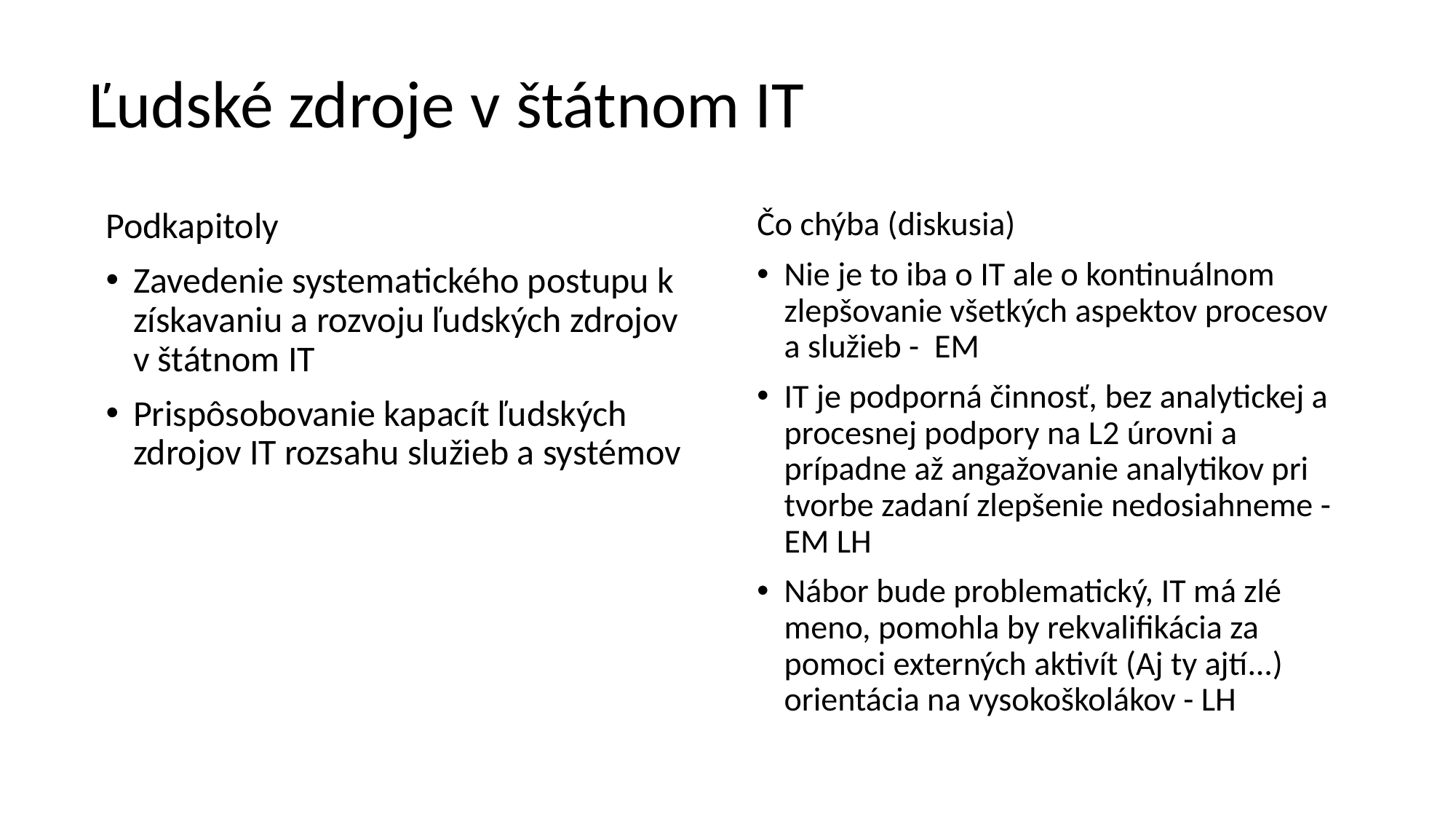

# Ľudské zdroje v štátnom IT
Podkapitoly
Zavedenie systematického postupu k získavaniu a rozvoju ľudských zdrojov v štátnom IT
Prispôsobovanie kapacít ľudských zdrojov IT rozsahu služieb a systémov
Čo chýba (diskusia)
Nie je to iba o IT ale o kontinuálnom zlepšovanie všetkých aspektov procesov a služieb -  EM
IT je podporná činnosť, bez analytickej a procesnej podpory na L2 úrovni a prípadne až angažovanie analytikov pri tvorbe zadaní zlepšenie nedosiahneme - EM LH
Nábor bude problematický, IT má zlé meno, pomohla by rekvalifikácia za pomoci externých aktivít (Aj ty ajtí...) orientácia na vysokoškolákov - LH